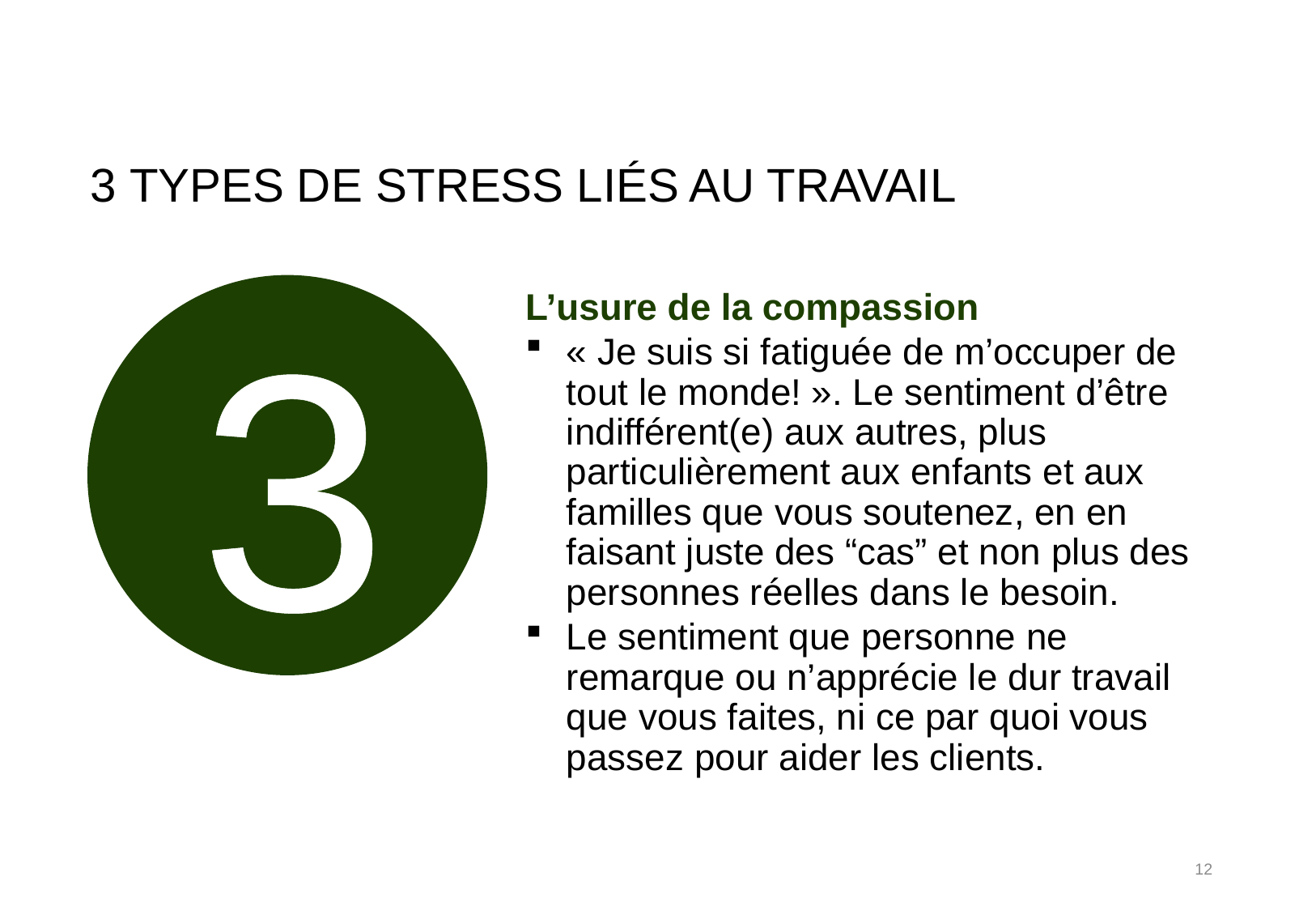

# 3 types de stress liés au travail
3
L’usure de la compassion
« Je suis si fatiguée de m’occuper de tout le monde! ». Le sentiment d’être indifférent(e) aux autres, plus particulièrement aux enfants et aux familles que vous soutenez, en en faisant juste des “cas” et non plus des personnes réelles dans le besoin.
Le sentiment que personne ne remarque ou n’apprécie le dur travail que vous faites, ni ce par quoi vous passez pour aider les clients.
3
12